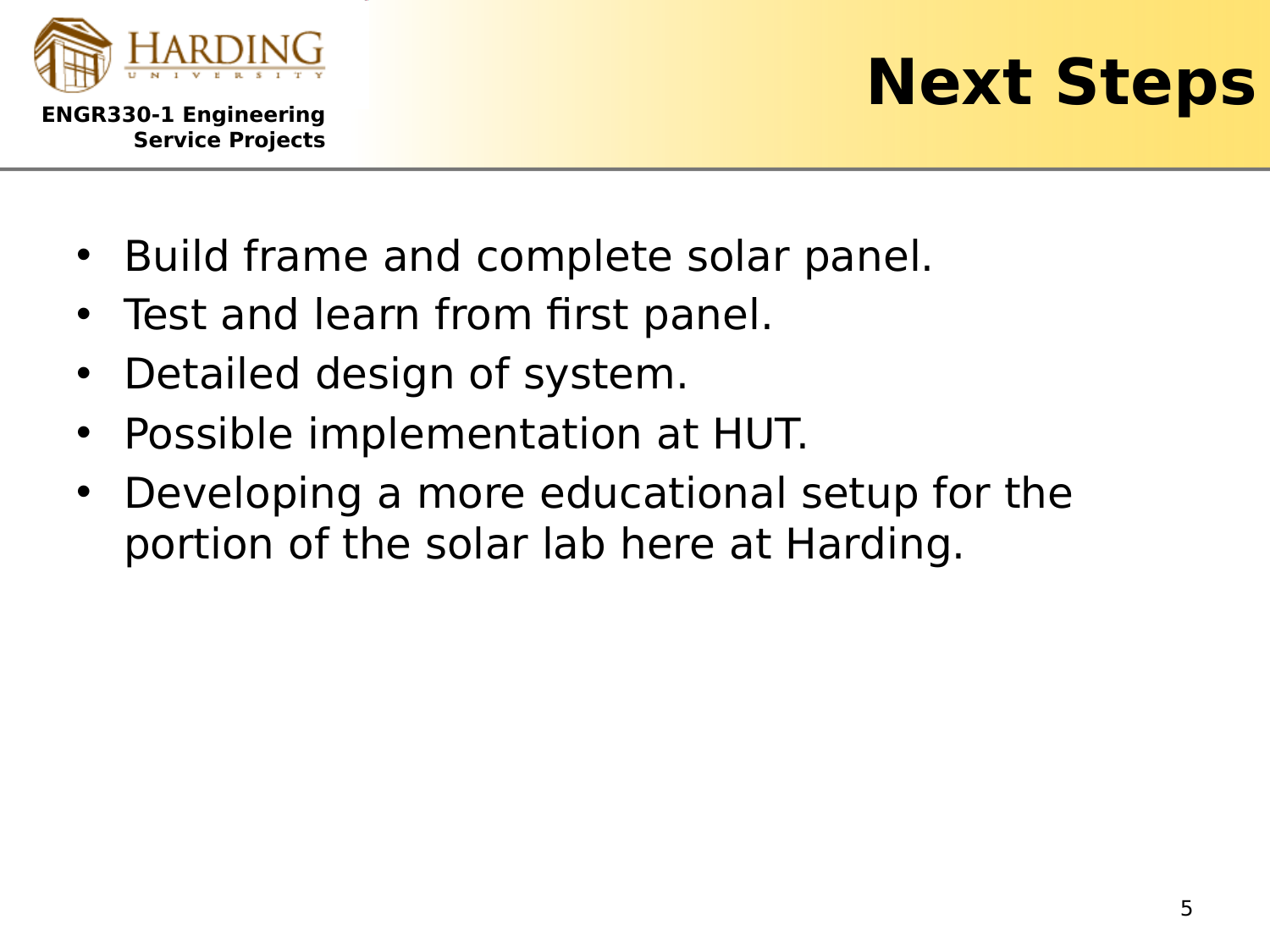

# Next Steps
Build frame and complete solar panel.
Test and learn from first panel.
Detailed design of system.
Possible implementation at HUT.
Developing a more educational setup for the portion of the solar lab here at Harding.
5